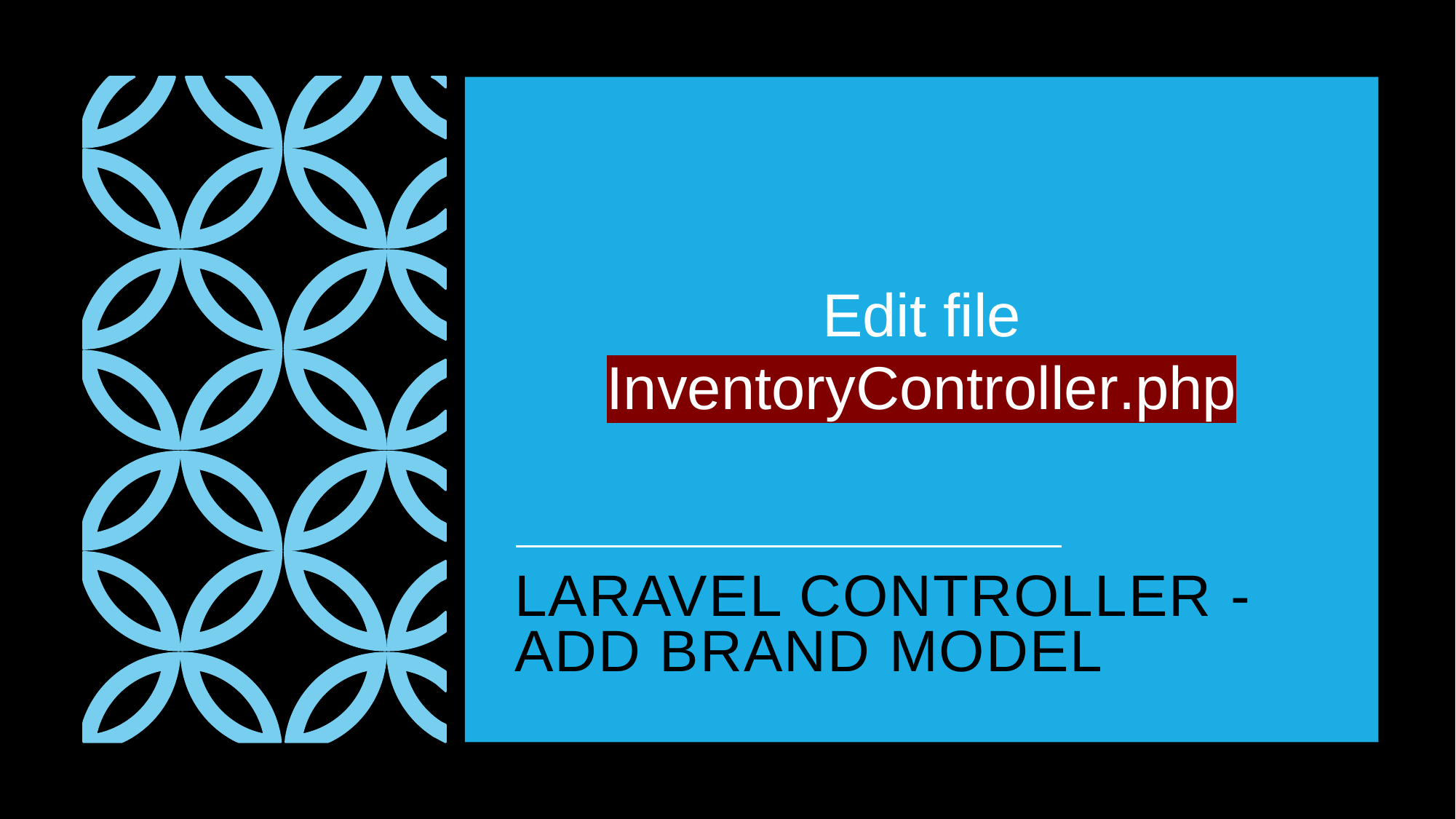

Edit file InventoryController.php
# Laravel controller - add BRAND model